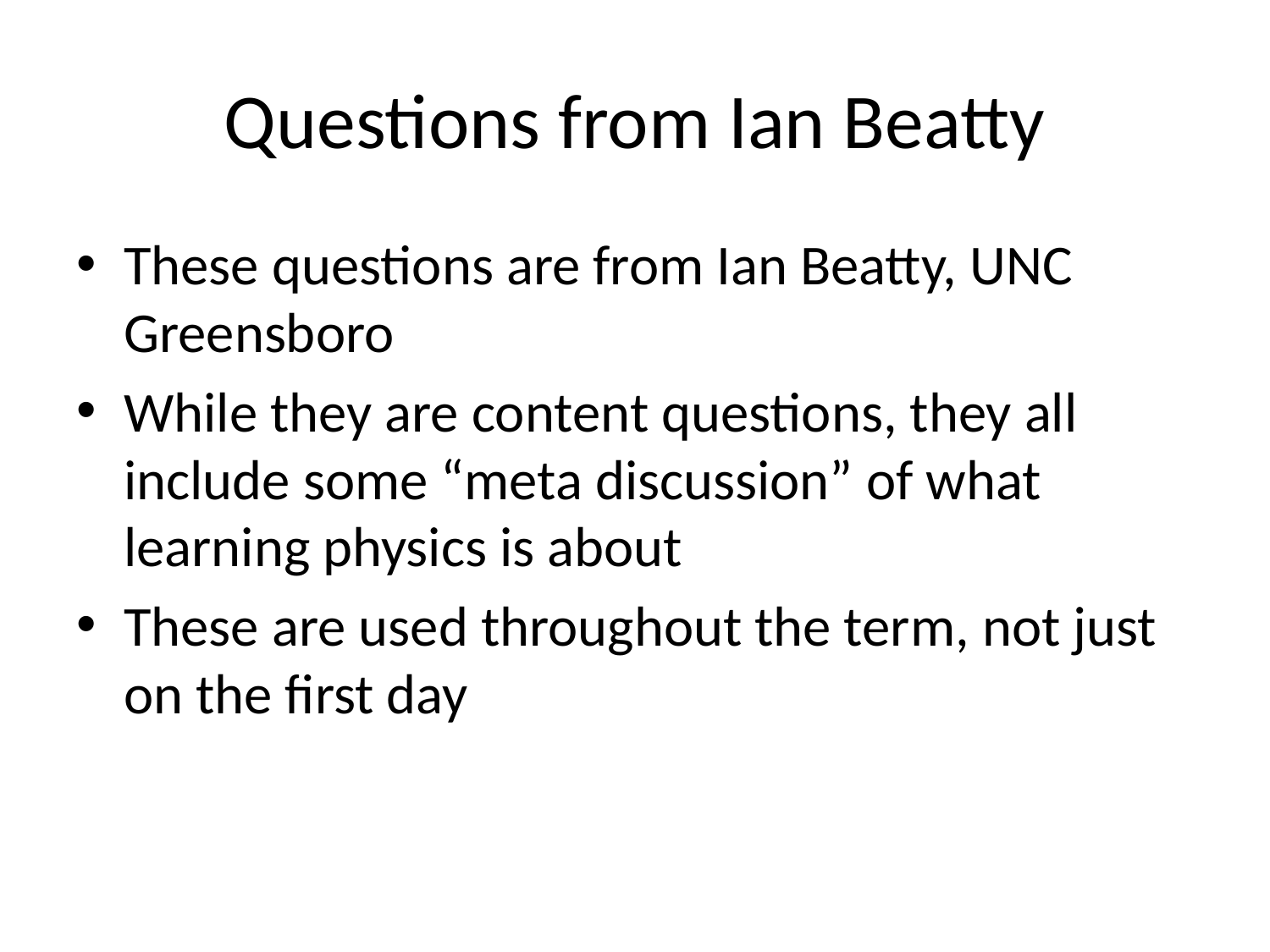

# Questions from Ian Beatty
These questions are from Ian Beatty, UNC Greensboro
While they are content questions, they all include some “meta discussion” of what learning physics is about
These are used throughout the term, not just on the first day